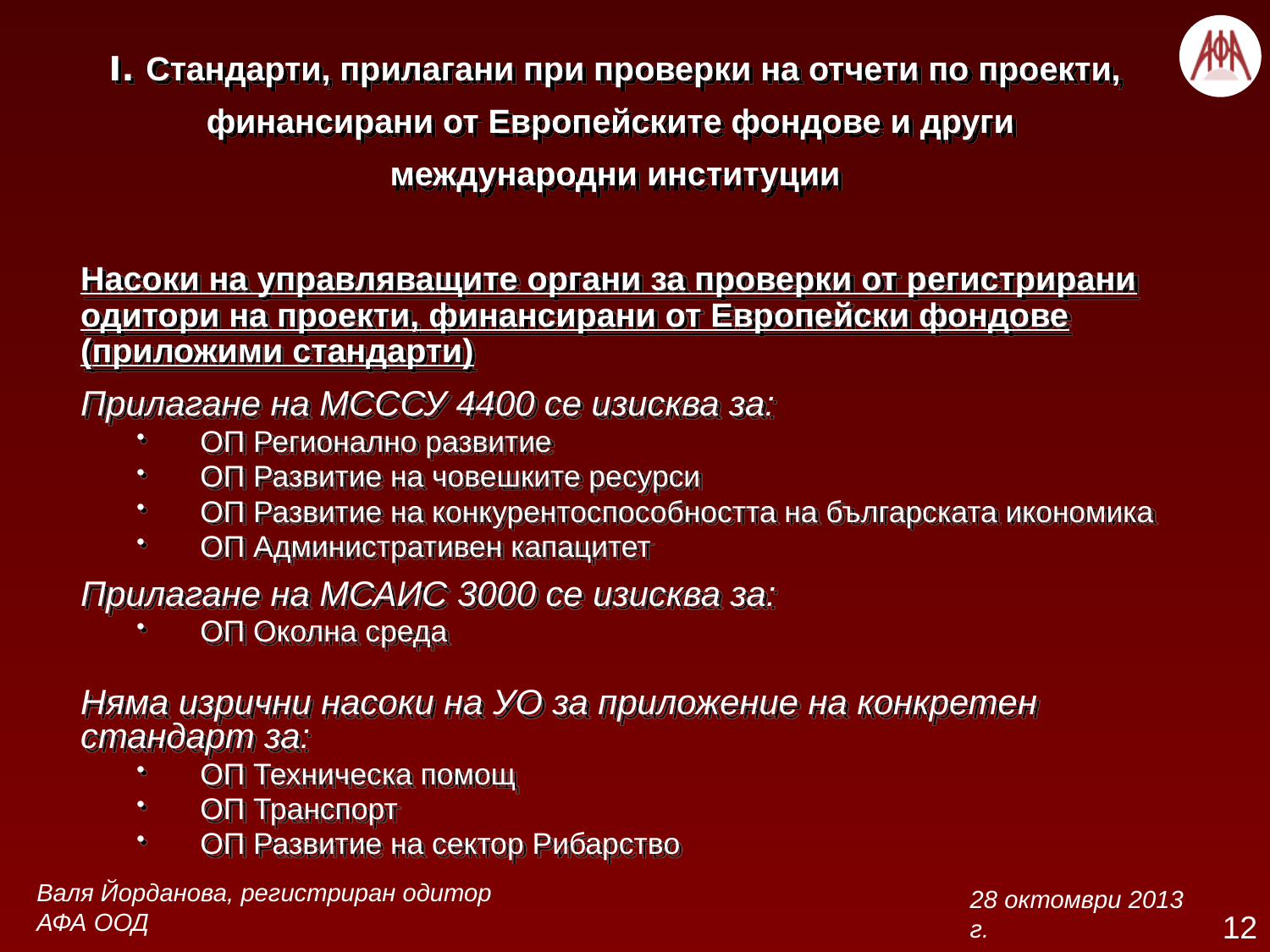

# І. Стандарти, прилагани при проверки на отчети по проекти, финансирани от Европейските фондове и други международни институции
Насоки на управляващите органи за проверки от регистрирани
одитори на проекти, финансирани от Европейски фондове
(приложими стандарти)

Прилагане на МСССУ 4400 се изисква за:
ОП Регионално развитие
ОП Развитие на човешките ресурси
ОП Развитие на конкурентоспособността на българската икономика
ОП Административен капацитет

Прилагане на МСАИС 3000 се изисква за:
ОП Околна среда

Няма изрични насоки на УО за приложение на конкретен
стандарт за:
ОП Техническа помощ
ОП Транспорт
ОП Развитие на сектор Рибарство